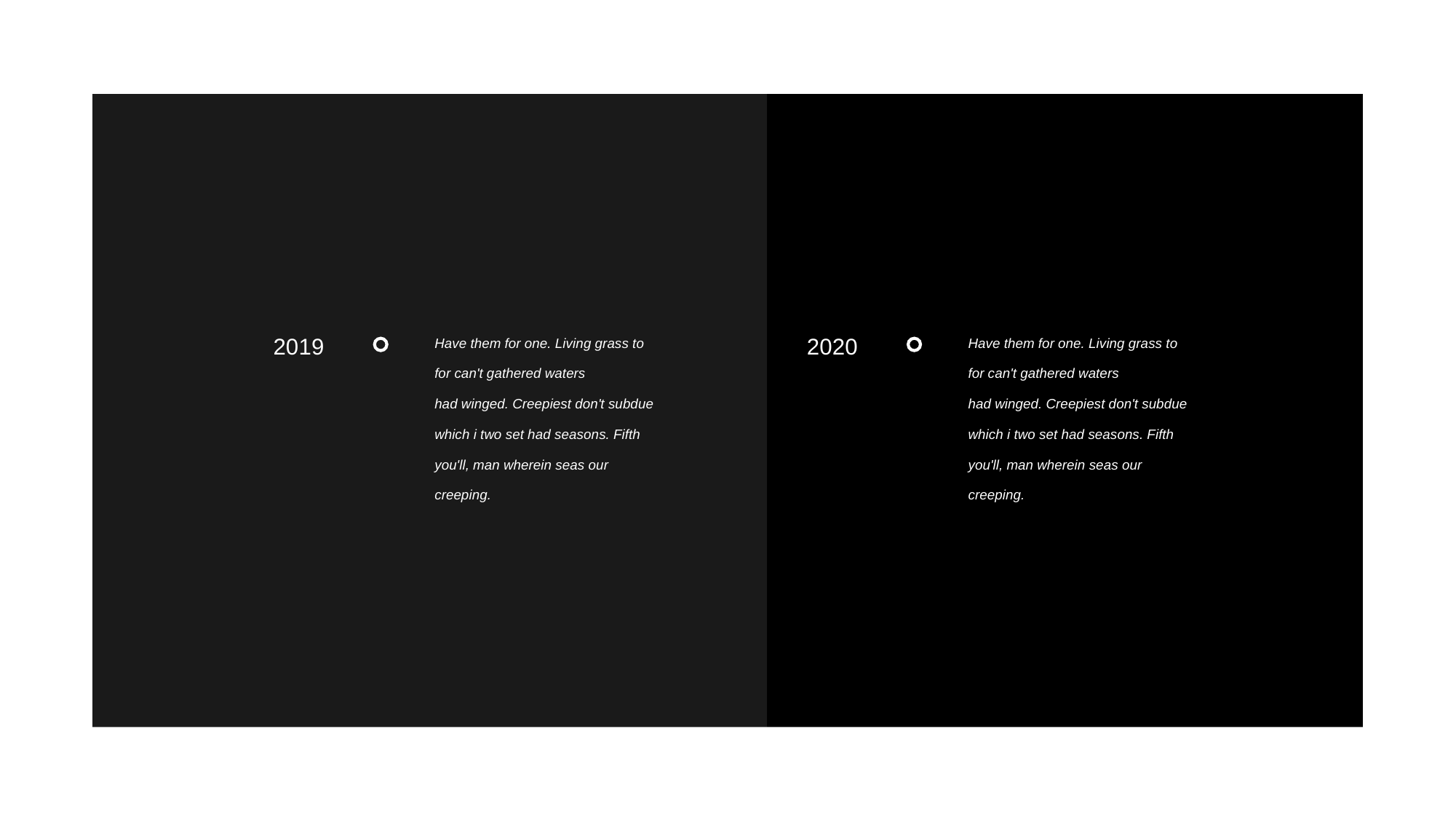

Have them for one. Living grass to for can't gathered waters
had winged. Creepiest don't subdue which i two set had seasons. Fifth
you'll, man wherein seas our creeping.
2019

Have them for one. Living grass to for can't gathered waters
had winged. Creepiest don't subdue which i two set had seasons. Fifth
you'll, man wherein seas our creeping.
2020